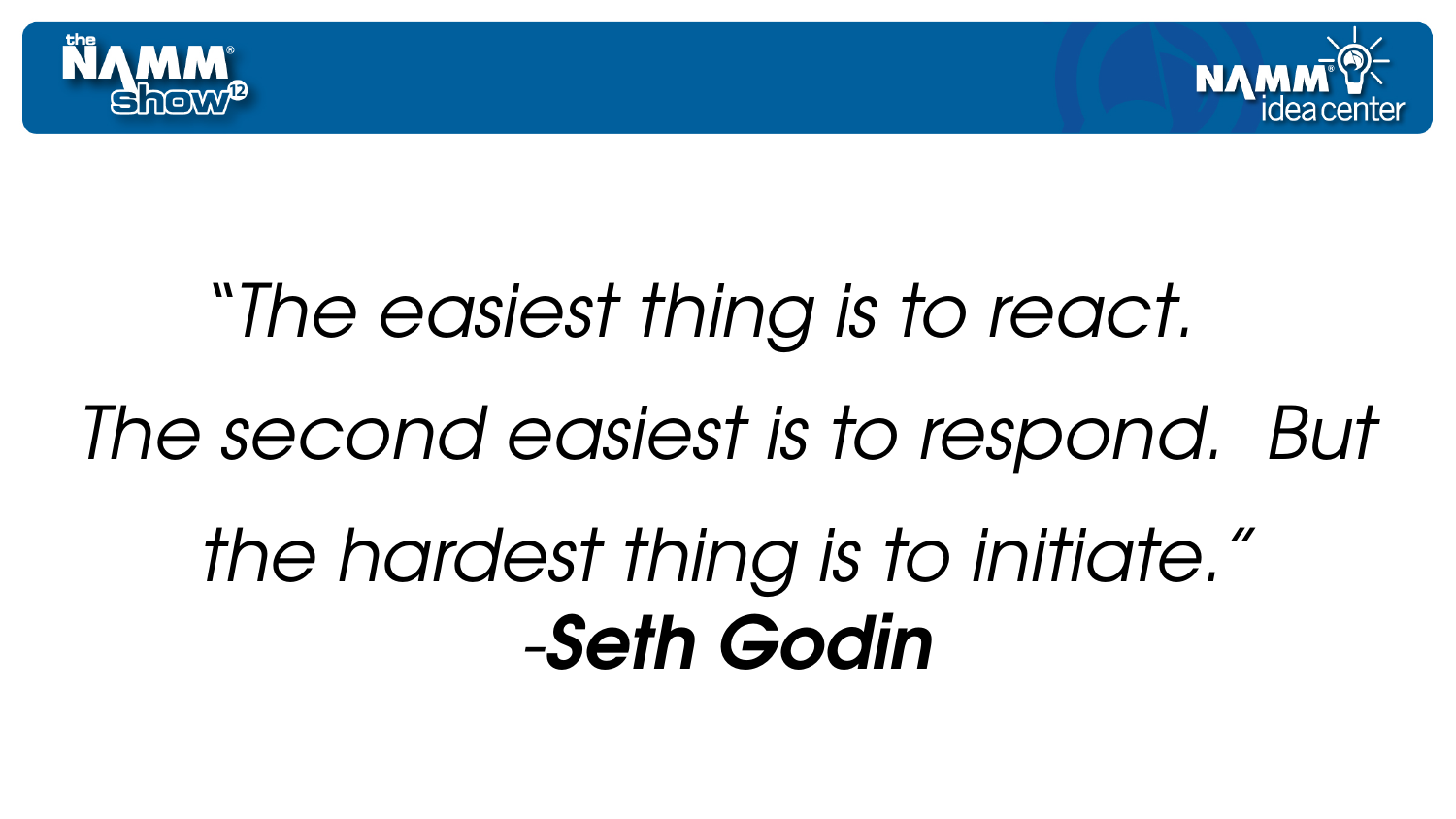

“The easiest thing is to react.
The second easiest is to respond.  But the hardest thing is to initiate.”
-Seth Godin